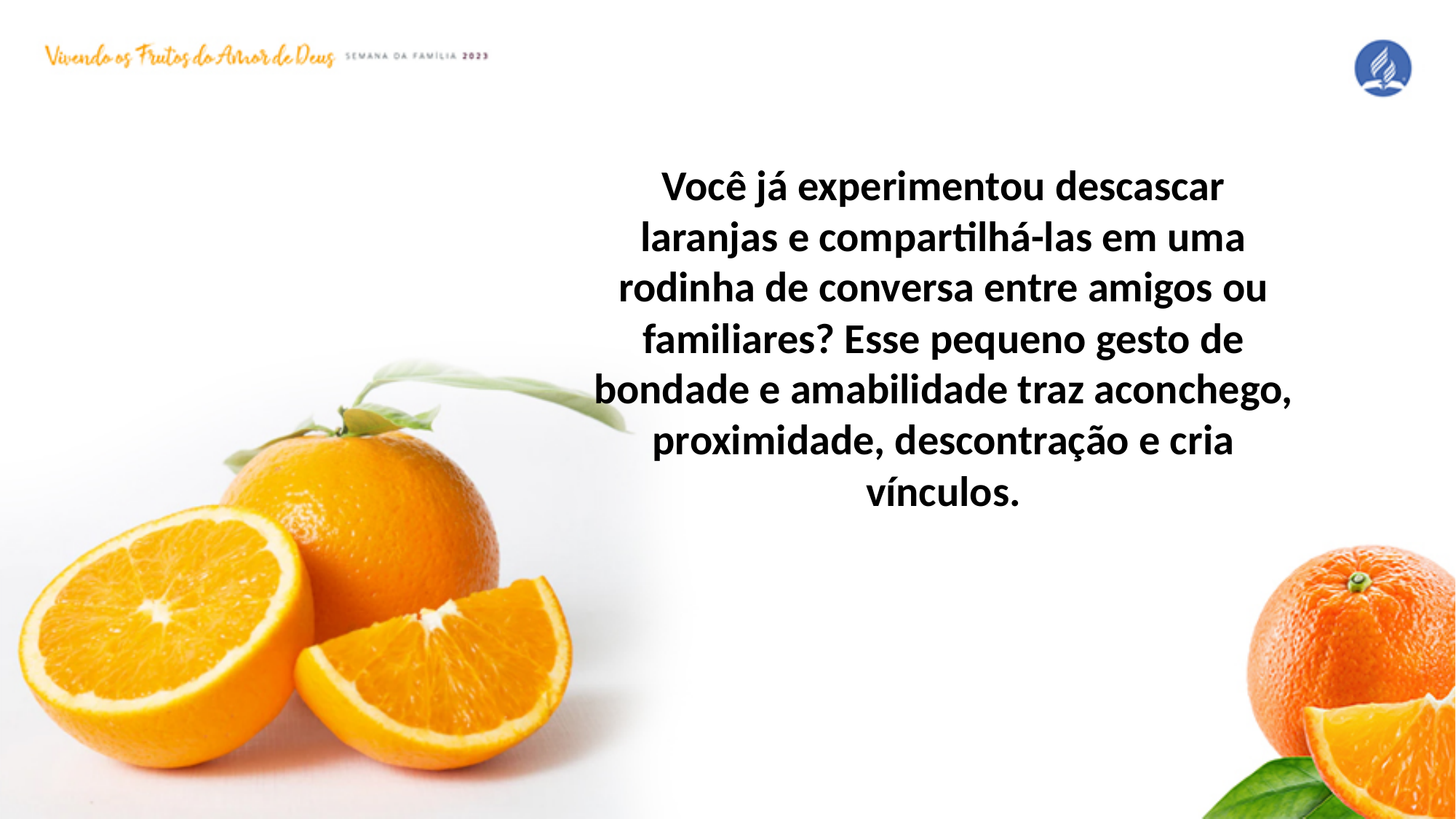

Você já experimentou descascar laranjas e compartilhá-las em uma rodinha de conversa entre amigos ou familiares? Esse pequeno gesto de bondade e amabilidade traz aconchego, proximidade, descontração e cria vínculos.